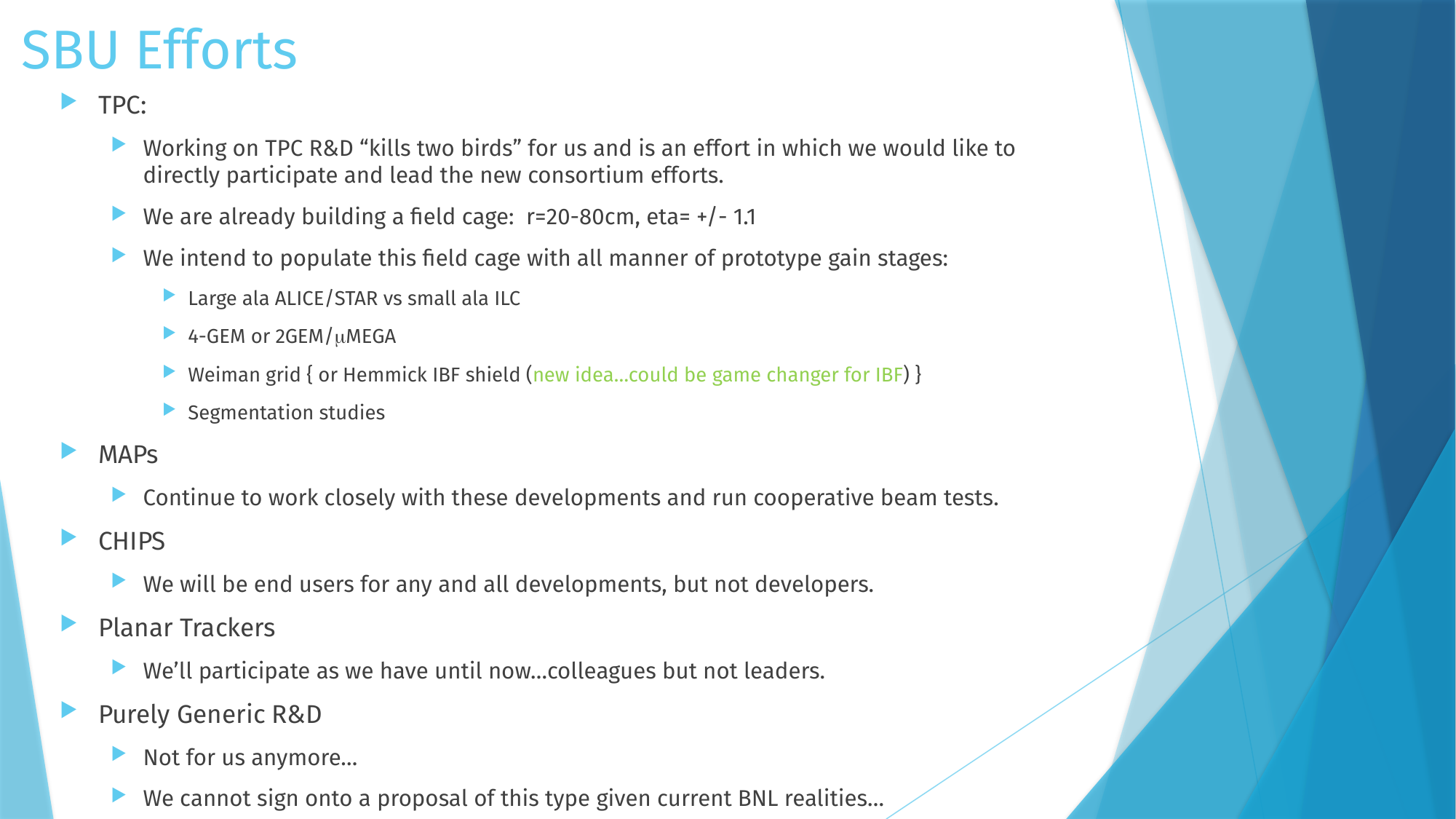

# SBU Efforts
TPC:
Working on TPC R&D “kills two birds” for us and is an effort in which we would like to directly participate and lead the new consortium efforts.
We are already building a field cage:  r=20-80cm, eta= +/- 1.1
We intend to populate this field cage with all manner of prototype gain stages:
Large ala ALICE/STAR vs small ala ILC
4-GEM or 2GEM/μMEGA
Weiman grid { or Hemmick IBF shield (new idea…could be game changer for IBF) }
Segmentation studies
MAPs
Continue to work closely with these developments and run cooperative beam tests.
CHIPS
We will be end users for any and all developments, but not developers.
Planar Trackers
We’ll participate as we have until now…colleagues but not leaders.
Purely Generic R&D
Not for us anymore…
We cannot sign onto a proposal of this type given current BNL realities…